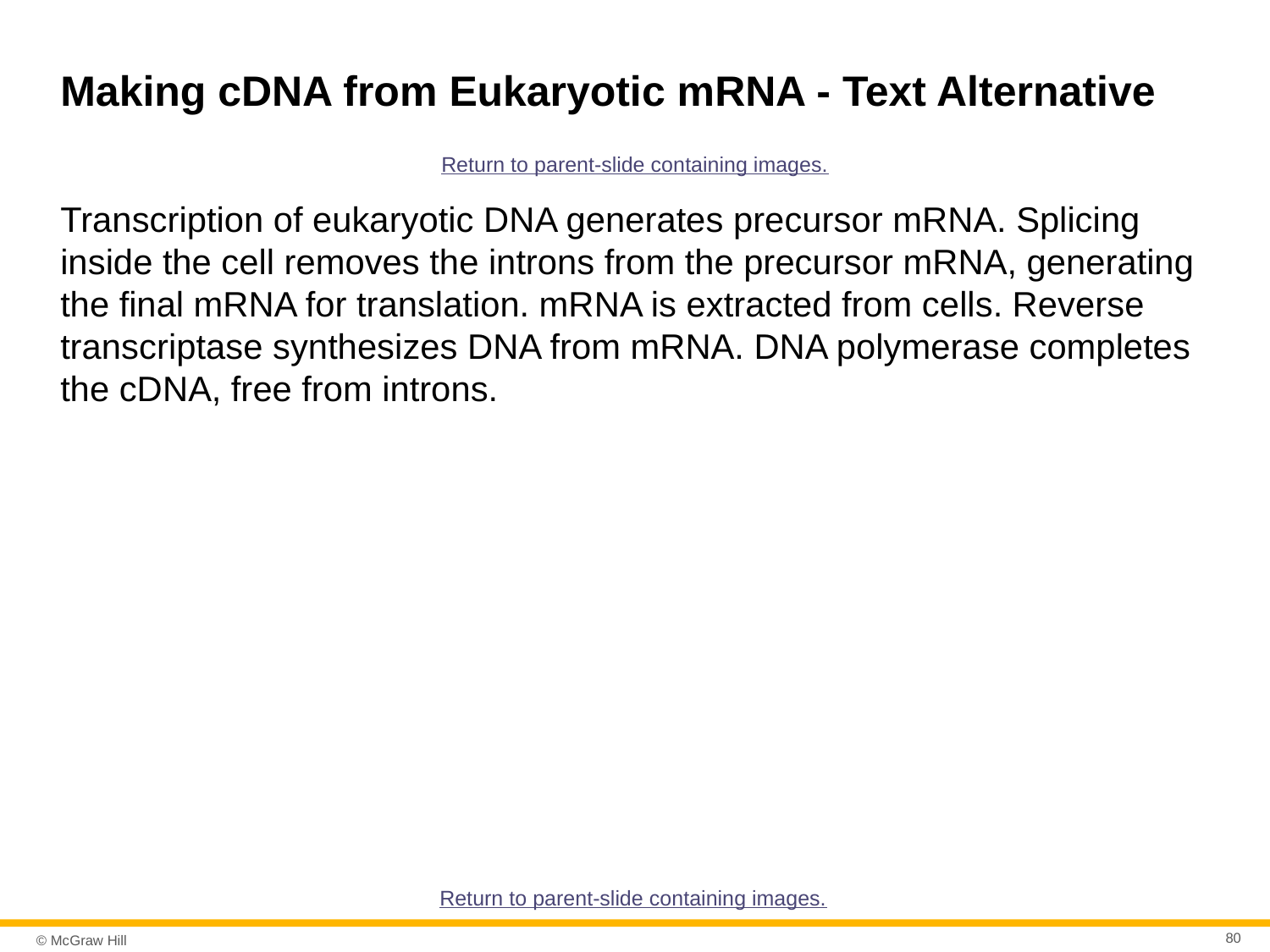

# Making cDNA from Eukaryotic mRNA - Text Alternative
Return to parent-slide containing images.
Transcription of eukaryotic DNA generates precursor mRNA. Splicing inside the cell removes the introns from the precursor mRNA, generating the final mRNA for translation. mRNA is extracted from cells. Reverse transcriptase synthesizes DNA from mRNA. DNA polymerase completes the cDNA, free from introns.
Return to parent-slide containing images.